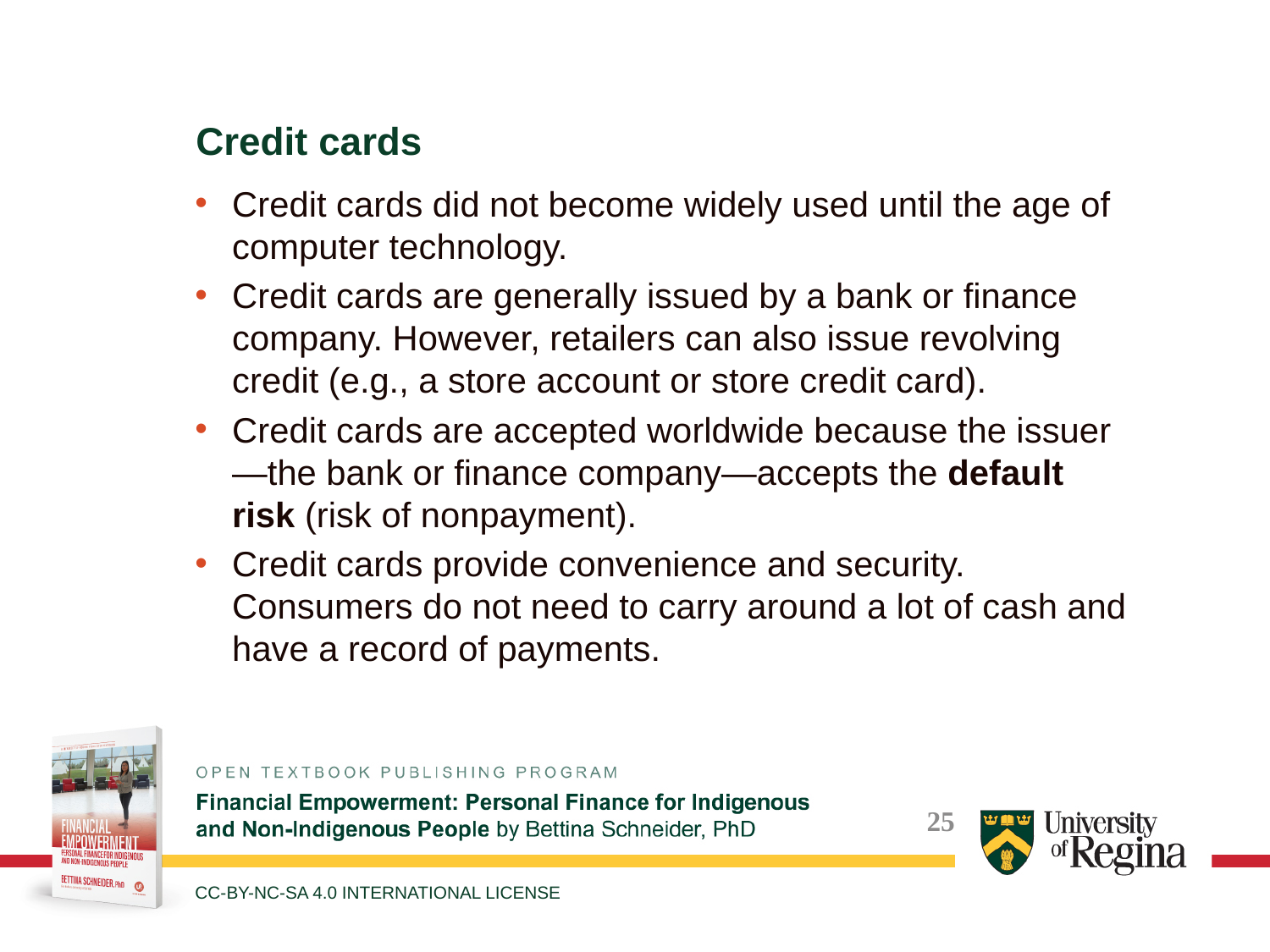

Credit cards
Credit cards did not become widely used until the age of computer technology.
Credit cards are generally issued by a bank or finance company. However, retailers can also issue revolving credit (e.g., a store account or store credit card).
Credit cards are accepted worldwide because the issuer—the bank or finance company—accepts the default risk (risk of nonpayment).
Credit cards provide convenience and security. Consumers do not need to carry around a lot of cash and have a record of payments.

CC-BY-NC-SA 4.0 INTERNATIONAL LICENSE